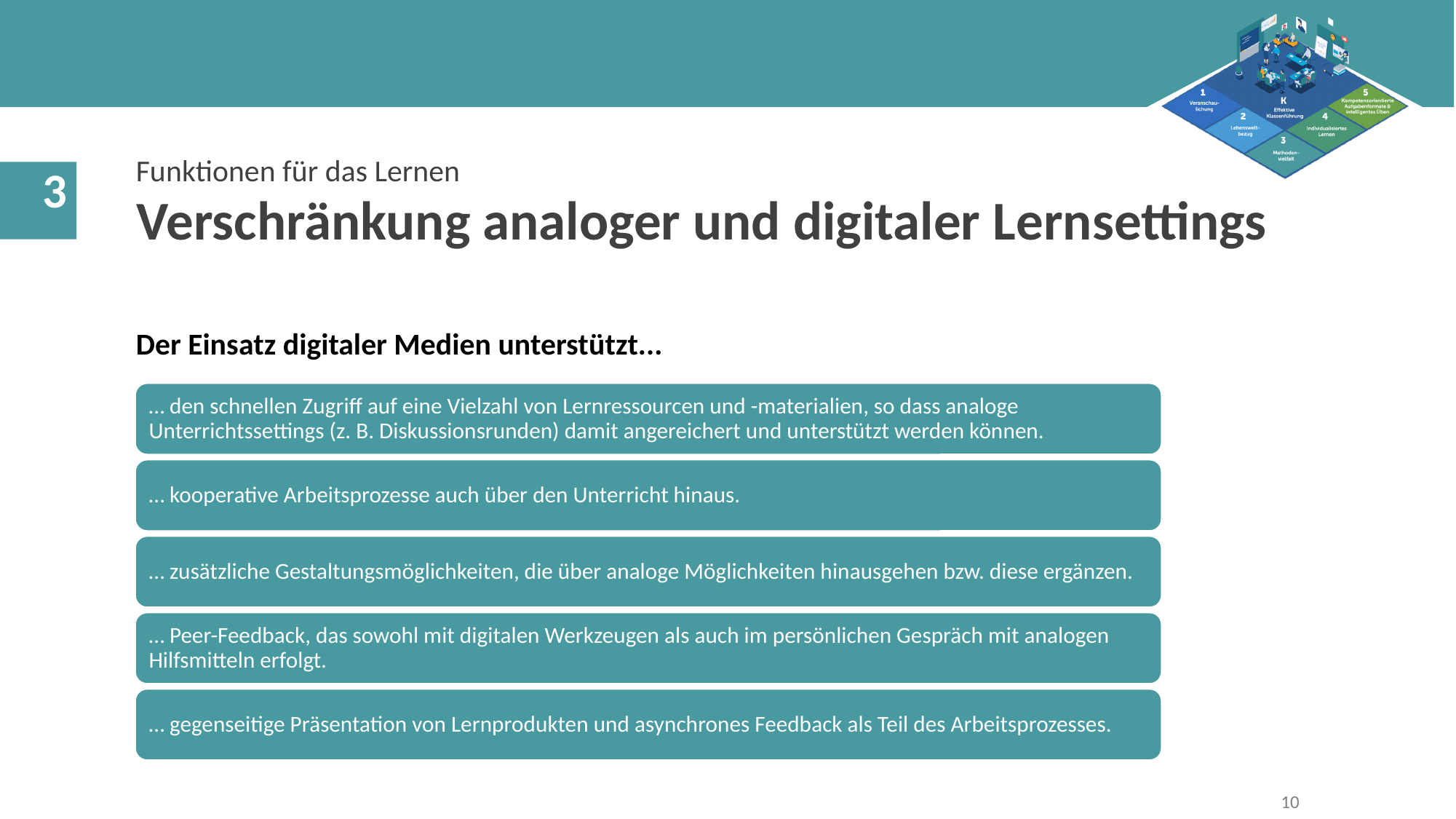

Funktionen für das Lernen
Verschränkung analoger und digitaler Lernsettings
Der Einsatz digitaler Medien unterstützt...

… den schnellen Zugriff auf eine Vielzahl von Lernressourcen und -materialien, so dass analoge Unterrichtssettings (z. B. Diskussionsrunden) damit angereichert und unterstützt werden können.
… kooperative Arbeitsprozesse auch über den Unterricht hinaus.
… zusätzliche Gestaltungsmöglichkeiten, die über analoge Möglichkeiten hinausgehen bzw. diese ergänzen.
… Peer-Feedback, das sowohl mit digitalen Werkzeugen als auch im persönlichen Gespräch mit analogen Hilfsmitteln erfolgt.
… gegenseitige Präsentation von Lernprodukten und asynchrones Feedback als Teil des Arbeitsprozesses.
10